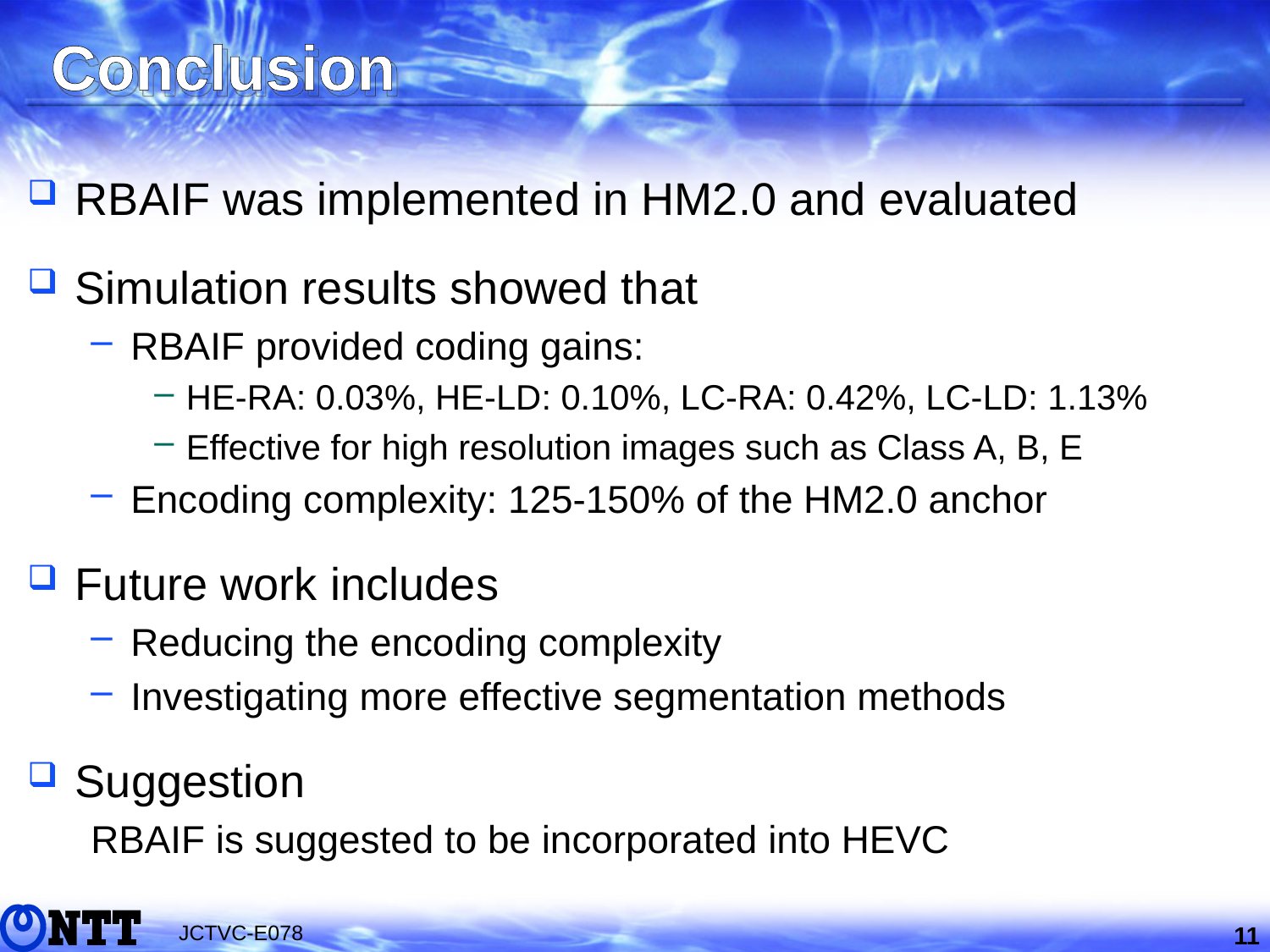

# Conclusion
RBAIF was implemented in HM2.0 and evaluated

Simulation results showed that
RBAIF provided coding gains:
HE-RA: 0.03%, HE-LD: 0.10%, LC-RA: 0.42%, LC-LD: 1.13%
Effective for high resolution images such as Class A, B, E
Encoding complexity: 125-150% of the HM2.0 anchor

Future work includes
Reducing the encoding complexity
Investigating more effective segmentation methods

Suggestion
RBAIF is suggested to be incorporated into HEVC